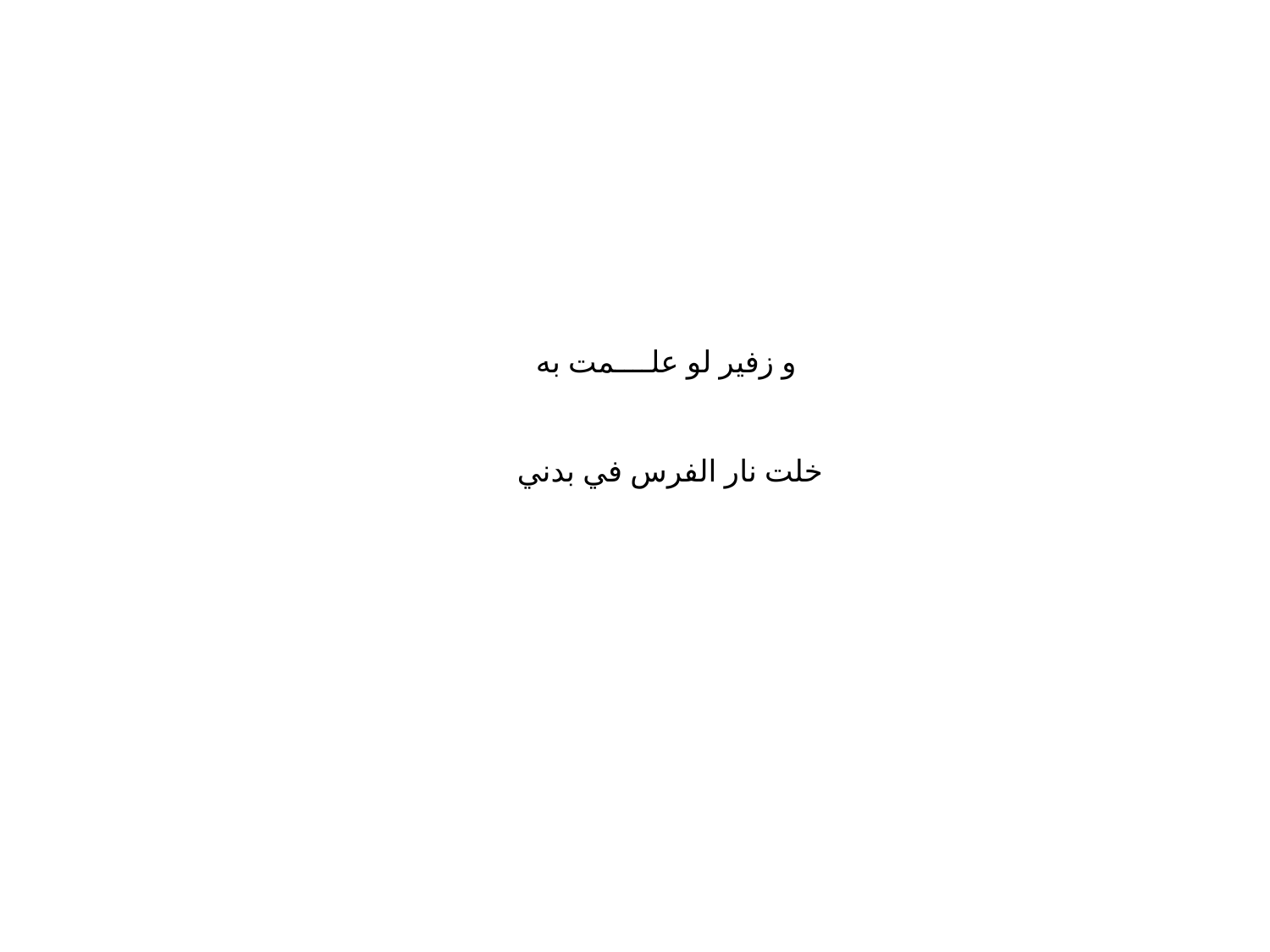

# و زفير لو علــــمت به خلت نار الفرس في بدني